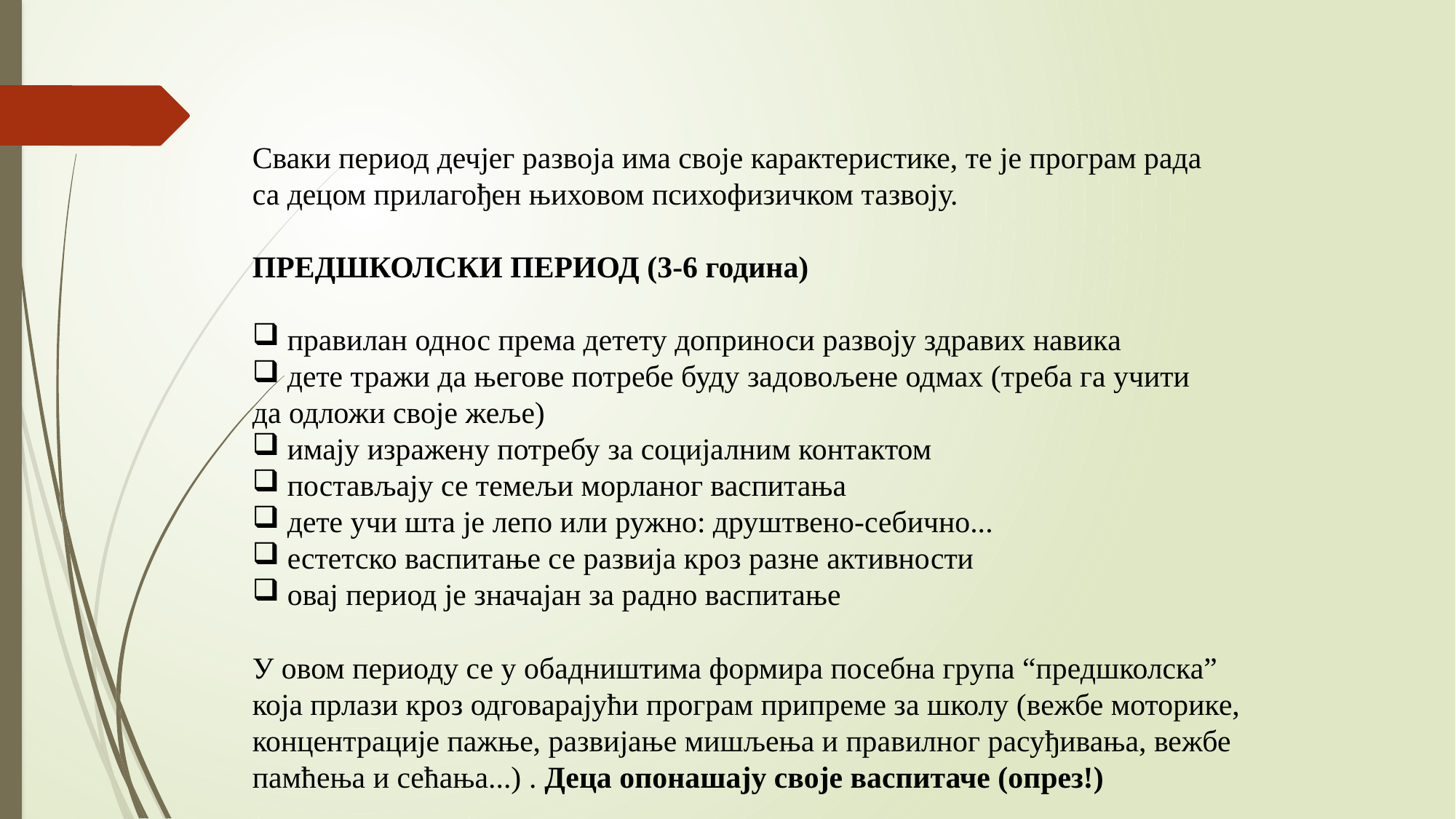

Сваки период дечјег развоја има своје карактеристике, те је програм рада
са децом прилагођен њиховом психофизичком тазвоју.

ПРЕДШКОЛСКИ ПЕРИОД (3-6 година)

 правилан однос према детету доприноси развоју здравих навика
 дете тражи да његове потребе буду задовољене одмах (треба га учити
да одложи своје жеље)
 имају изражену потребу за социјалним контактом
 постављају се темељи морланог васпитања
 дете учи шта је лепо или ружно: друштвено-себично...
 естетско васпитање се развија кроз разне активности
 овај период је значајан за радно васпитање

У овом периоду се у обадништима формира посебна група “предшколска”
која прлази кроз одговарајући програм припреме за школу (вежбе моторике,
концентрације пажње, развијање мишљења и правилног расуђивања, вежбе
памћења и сећања...) . Деца опонашају своје васпитаче (опрез!)